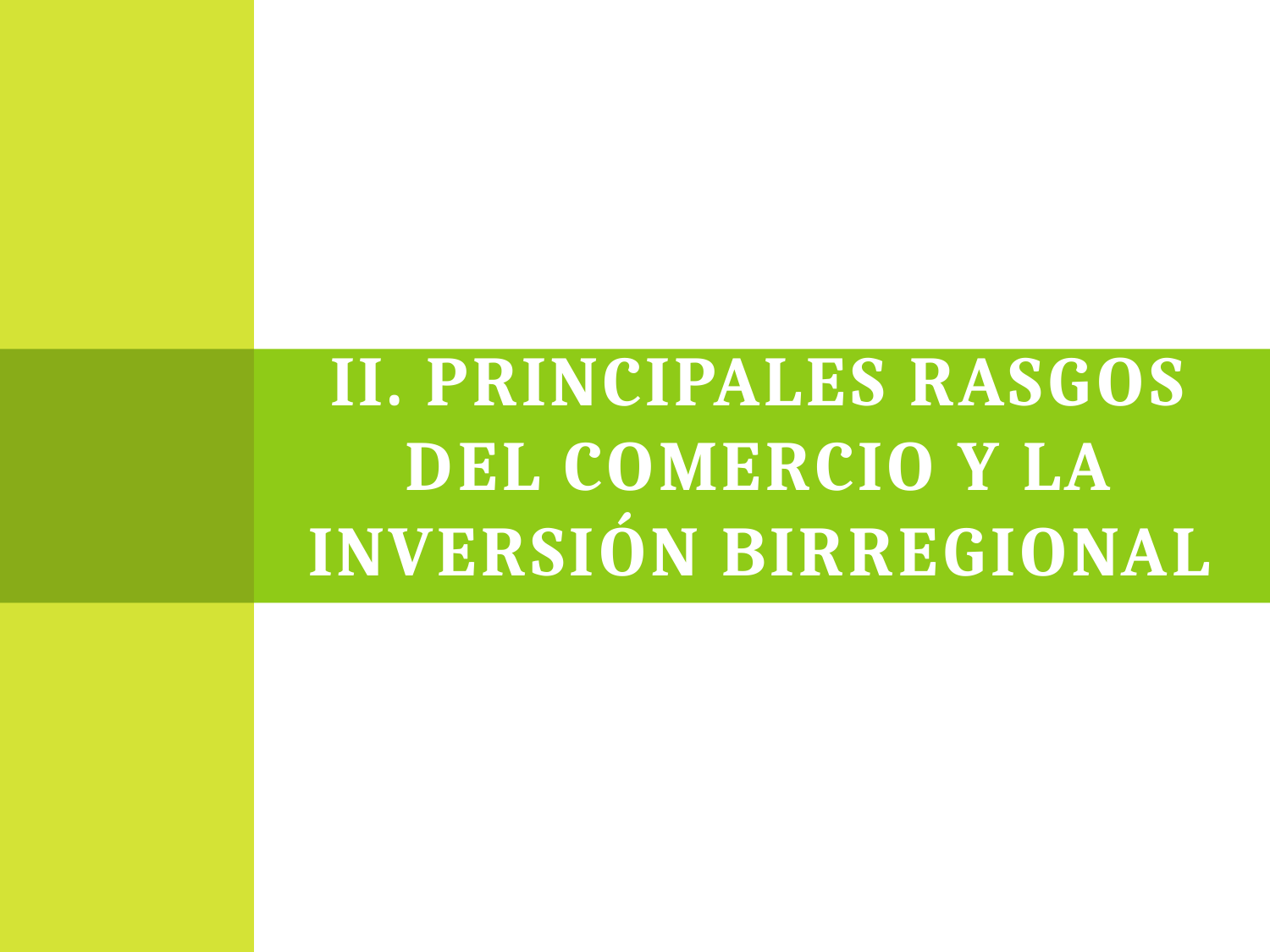

# II. principales rasgos del comercio y la inversión birregional